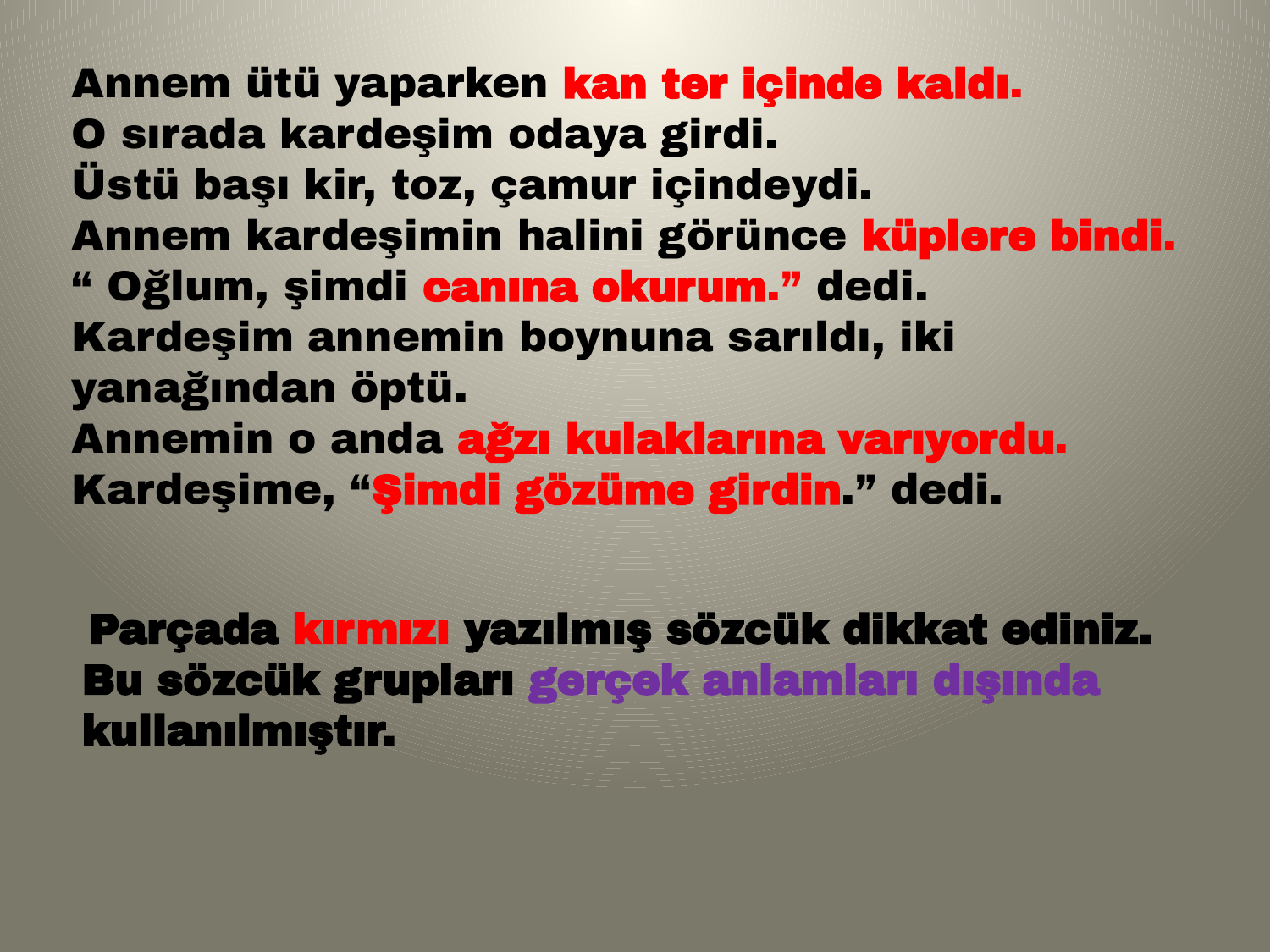

Annem ütü yaparken kan ter içinde kaldı.
O sırada kardeşim odaya girdi.
Üstü başı kir, toz, çamur içindeydi.
Annem kardeşimin halini görünce küplere bindi. “ Oğlum, şimdi canına okurum.” dedi.
Kardeşim annemin boynuna sarıldı, iki yanağından öptü.
Annemin o anda ağzı kulaklarına varıyordu.
Kardeşime, “Şimdi gözüme girdin.” dedi.

 Parçada kırmızı yazılmış sözcük dikkat ediniz.
Bu sözcük grupları gerçek anlamları dışında kullanılmıştır.